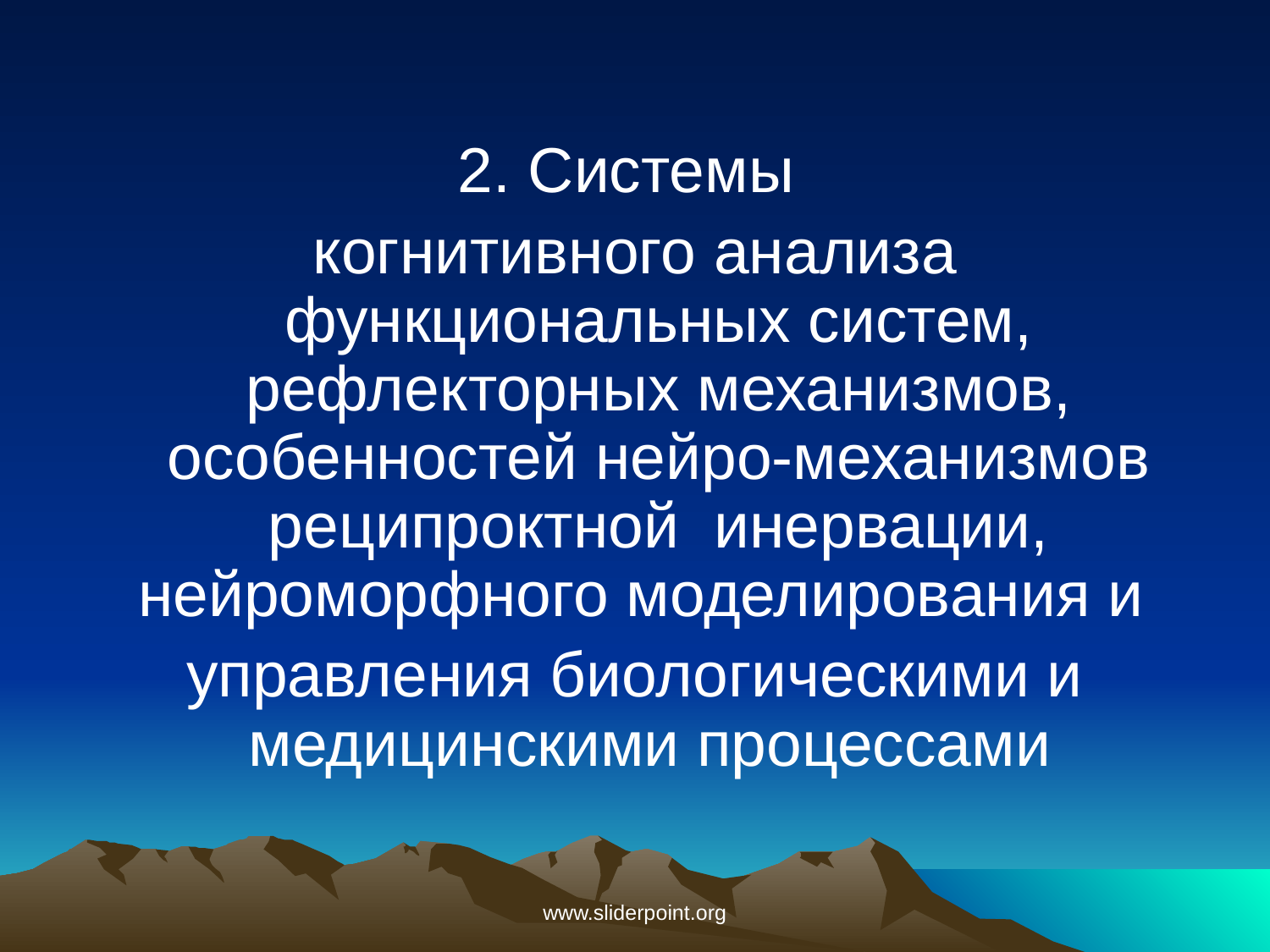

2. Системы
когнитивного анализа функциональных систем, рефлекторных механизмов, особенностей нейро-механизмов реципроктной  инервации, нейроморфного моделирования и
управления биологическими и медицинскими процессами
www.sliderpoint.org